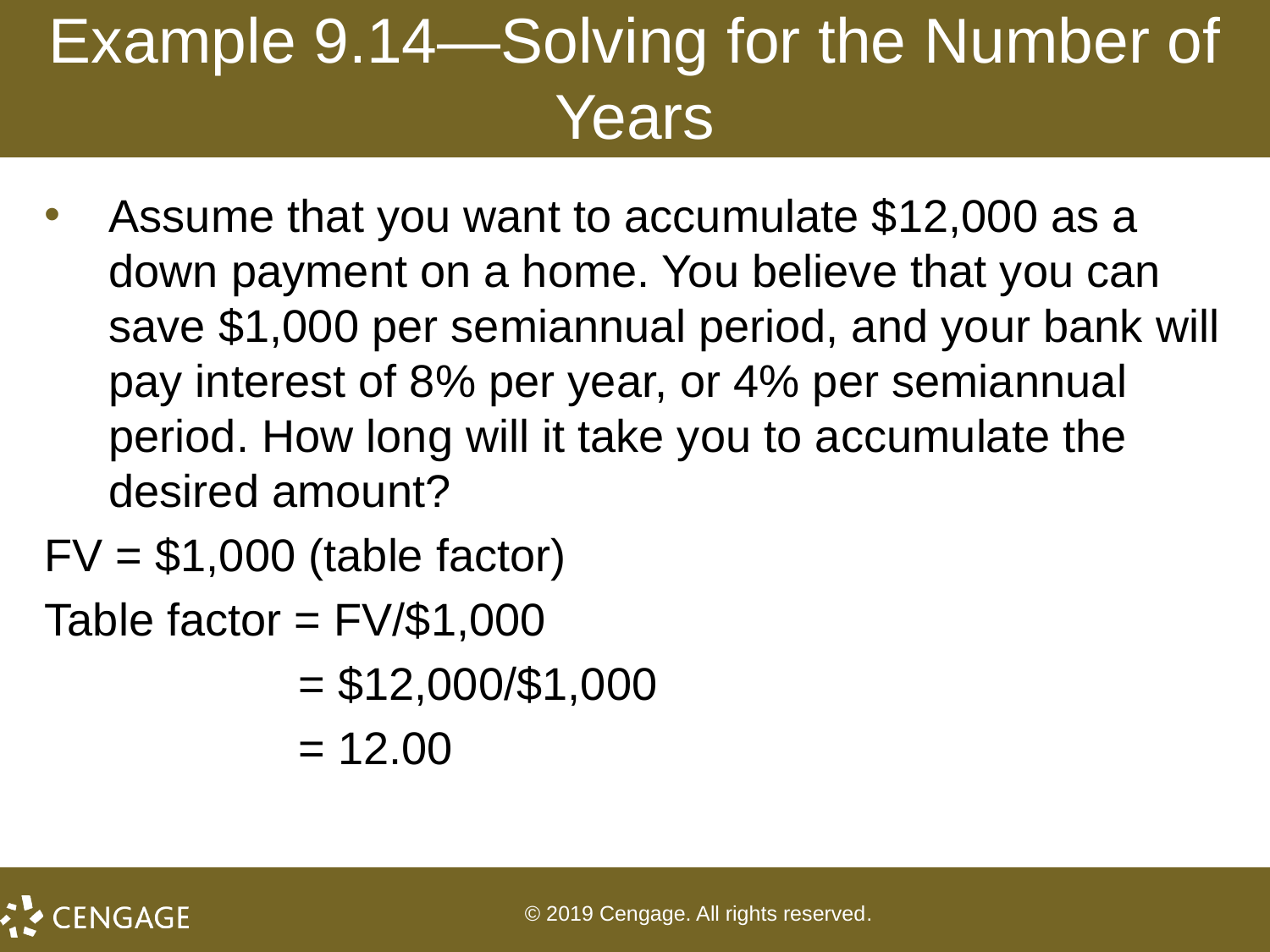

# Example 9.14—Solving for the Number of Years
Assume that you want to accumulate $12,000 as a down payment on a home. You believe that you can save $1,000 per semiannual period, and your bank will pay interest of 8% per year, or 4% per semiannual period. How long will it take you to accumulate the desired amount?
FV = $1,000 (table factor)
Table factor = FV/$1,000
= $12,000/$1,000
= 12.00